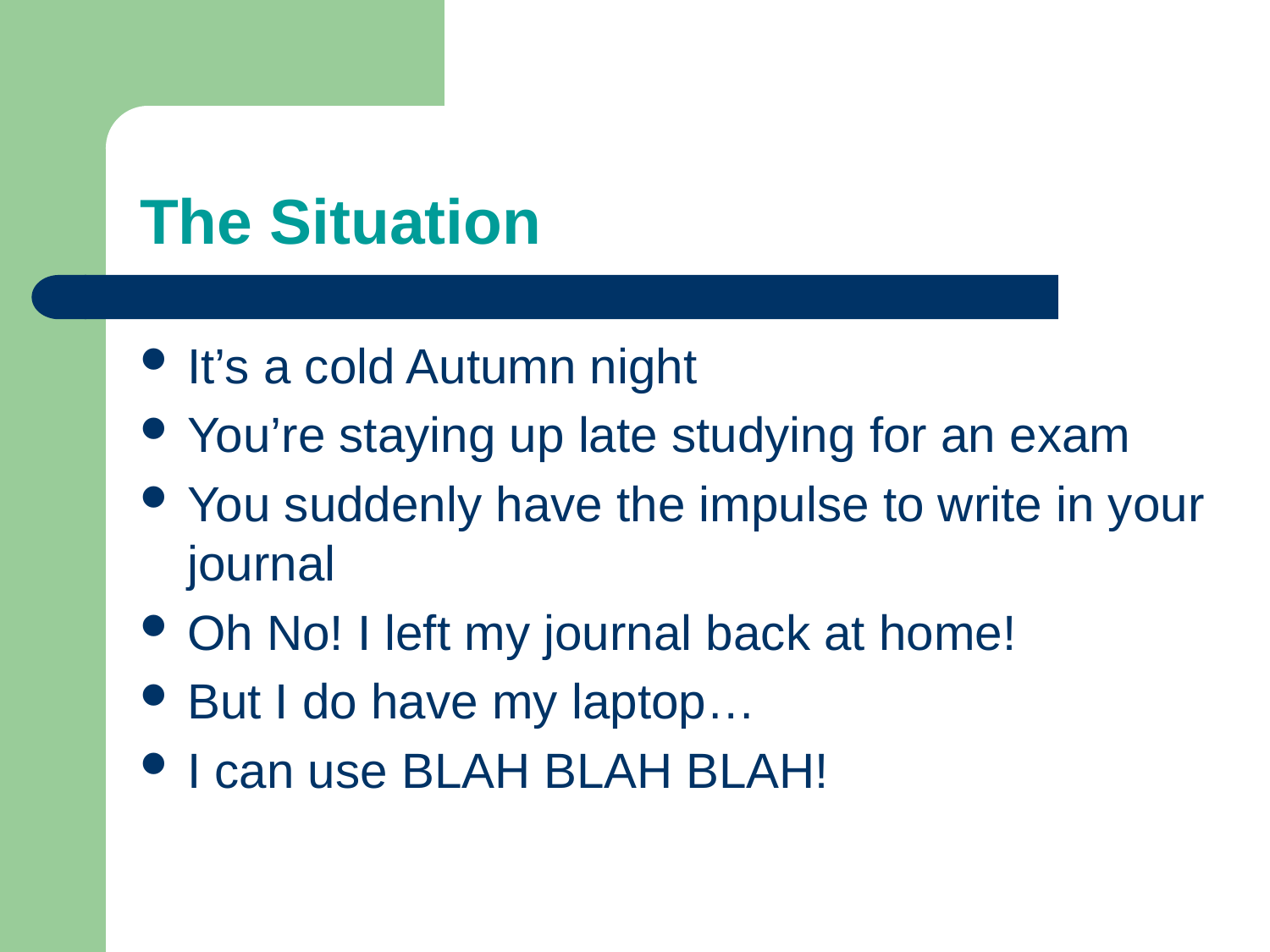

# The Situation
It’s a cold Autumn night
You’re staying up late studying for an exam
You suddenly have the impulse to write in your journal
Oh No! I left my journal back at home!
But I do have my laptop…
I can use BLAH BLAH BLAH!